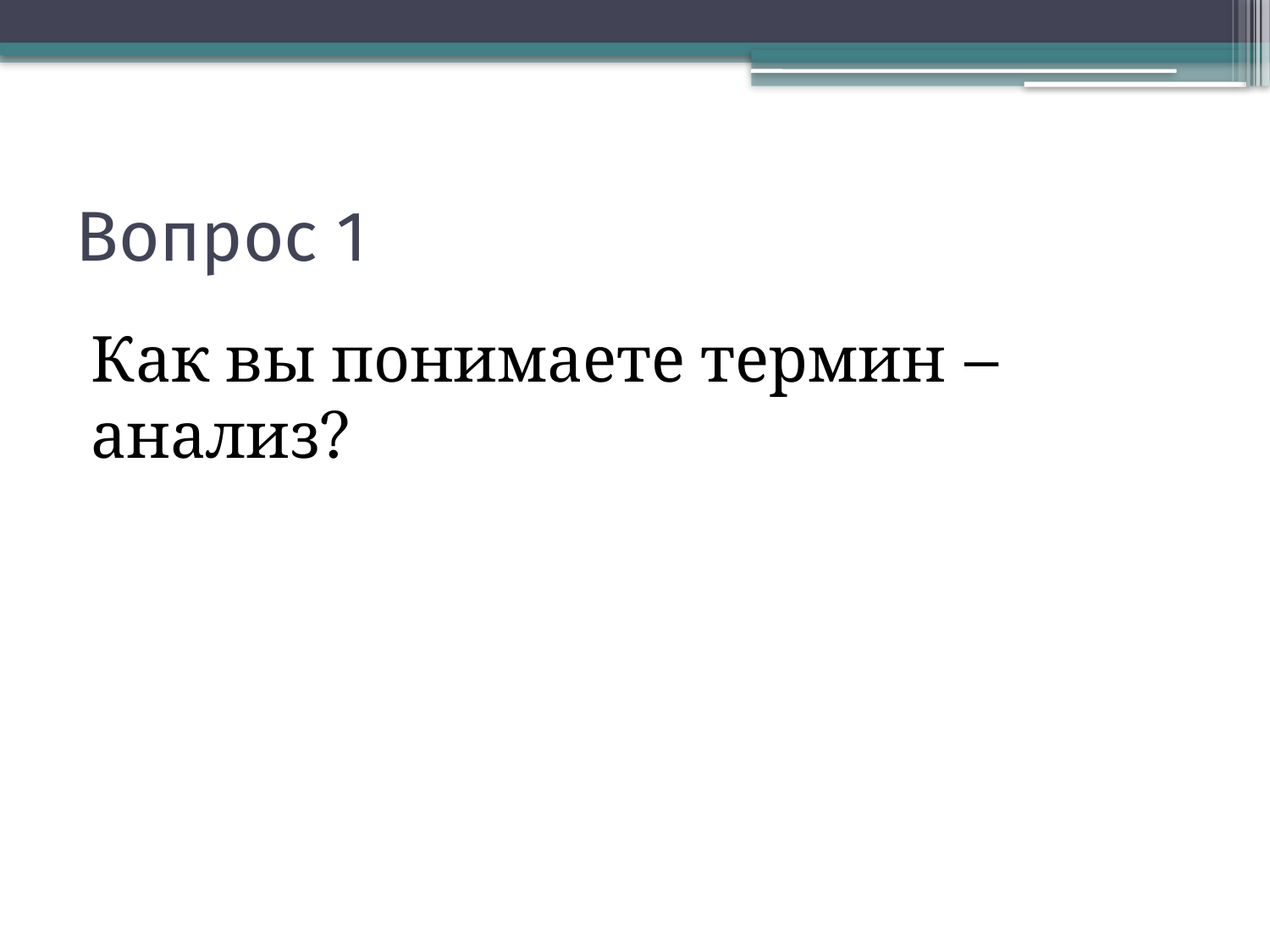

# Вопрос 1
Как вы понимаете термин – анализ?